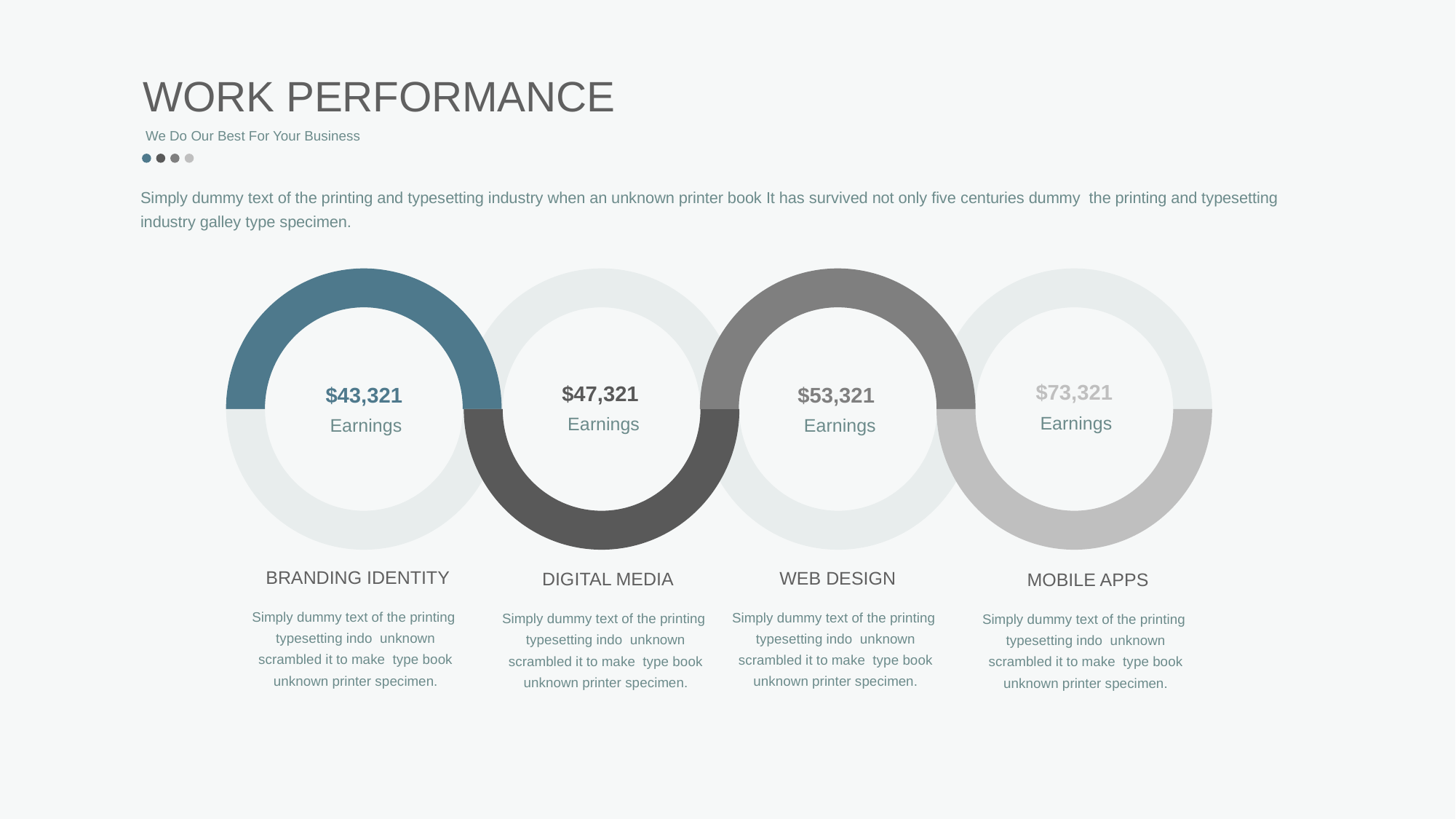

WORK PERFORMANCE
We Do Our Best For Your Business

Simply dummy text of the printing and typesetting industry when an unknown printer book It has survived not only five centuries dummy  the printing and typesetting industry galley type specimen.

$73,321
$47,321
$43,321
$53,321
Earnings
Earnings
Earnings
Earnings
BRANDING IDENTITY
WEB DESIGN
DIGITAL MEDIA
MOBILE APPS
Simply dummy text of the printing  typesetting indo  unknown scrambled it to make  type book unknown printer specimen.
Simply dummy text of the printing  typesetting indo  unknown scrambled it to make  type book unknown printer specimen.
Simply dummy text of the printing  typesetting indo  unknown scrambled it to make  type book unknown printer specimen.
Simply dummy text of the printing  typesetting indo  unknown scrambled it to make  type book unknown printer specimen.